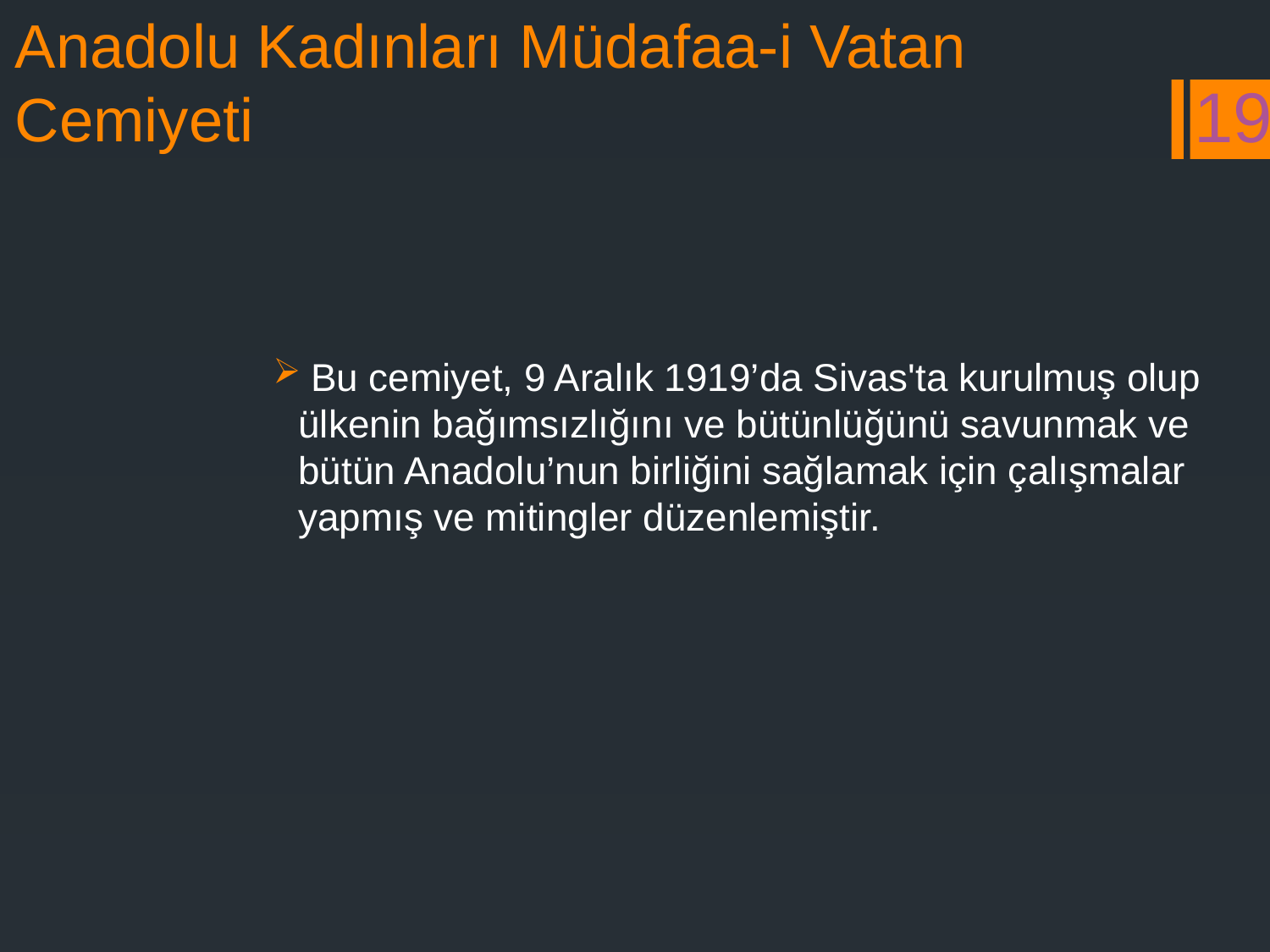

# Anadolu Kadınları Müdafaa-i Vatan Cemiyeti
19
 Bu cemiyet, 9 Aralık 1919’da Sivas'ta kurulmuş olup ülkenin bağımsızlığını ve bütünlüğünü savunmak ve bütün Anadolu’nun birliğini sağlamak için çalışmalar yapmış ve mitingler düzenlemiştir.